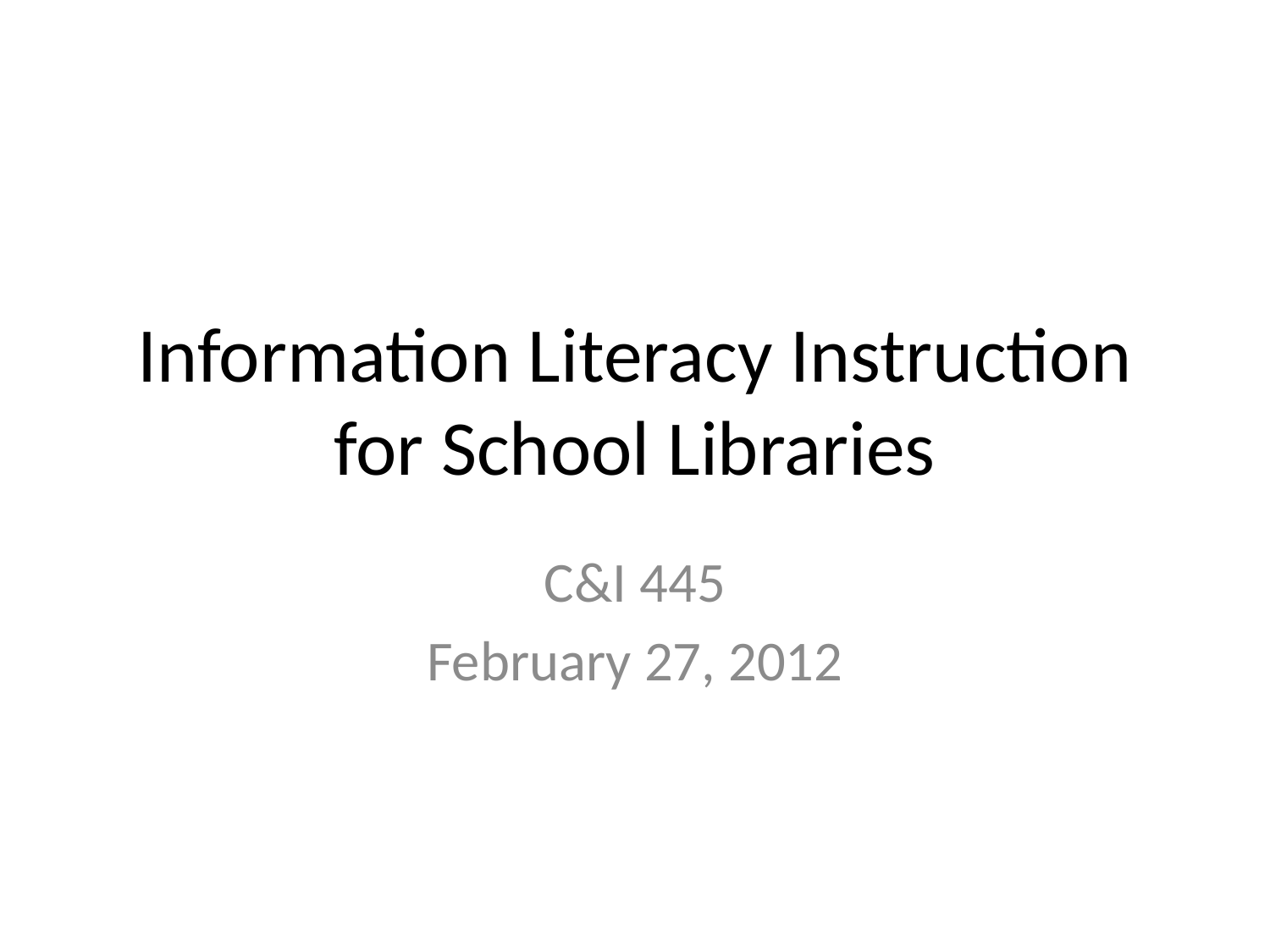

# Information Literacy Instruction for School Libraries
C&I 445
February 27, 2012